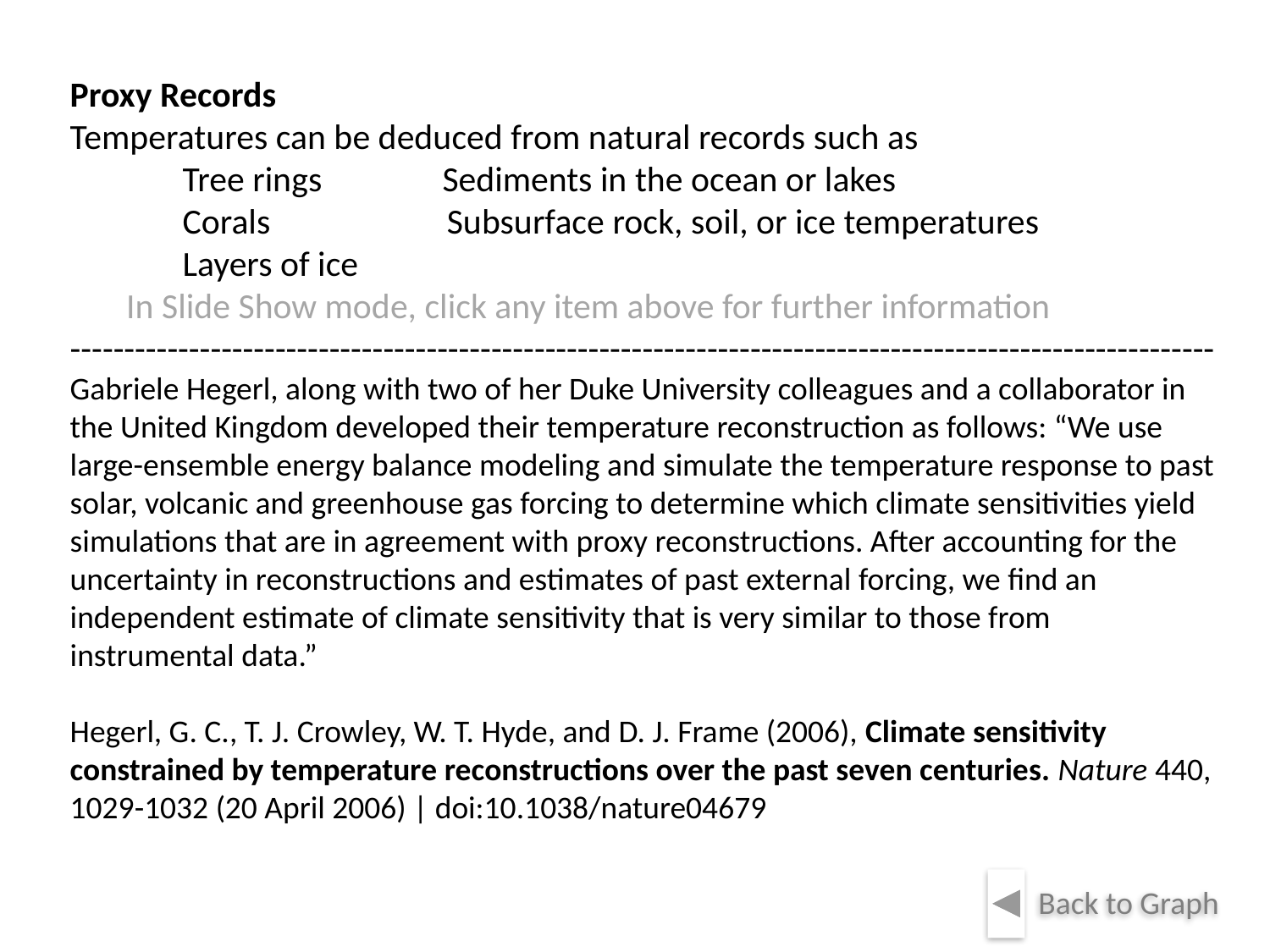

Proxy Records
Temperatures can be deduced from natural records such as
              Tree rings               Sediments in the ocean or lakes
              Corals                      Subsurface rock, soil, or ice temperatures
              Layers of ice
       In Slide Show mode, click any item above for further information
----------------------------------------------------------------------------------------------------------
Gabriele Hegerl, along with two of her Duke University colleagues and a collaborator in the United Kingdom developed their temperature reconstruction as follows: “We use large-ensemble energy balance modeling and simulate the temperature response to past solar, volcanic and greenhouse gas forcing to determine which climate sensitivities yield simulations that are in agreement with proxy reconstructions. After accounting for the uncertainty in reconstructions and estimates of past external forcing, we find an independent estimate of climate sensitivity that is very similar to those from instrumental data.”

Hegerl, G. C., T. J. Crowley, W. T. Hyde, and D. J. Frame (2006), Climate sensitivity constrained by temperature reconstructions over the past seven centuries. Nature 440, 1029-1032 (20 April 2006) | doi:10.1038/nature04679

Back to Graph